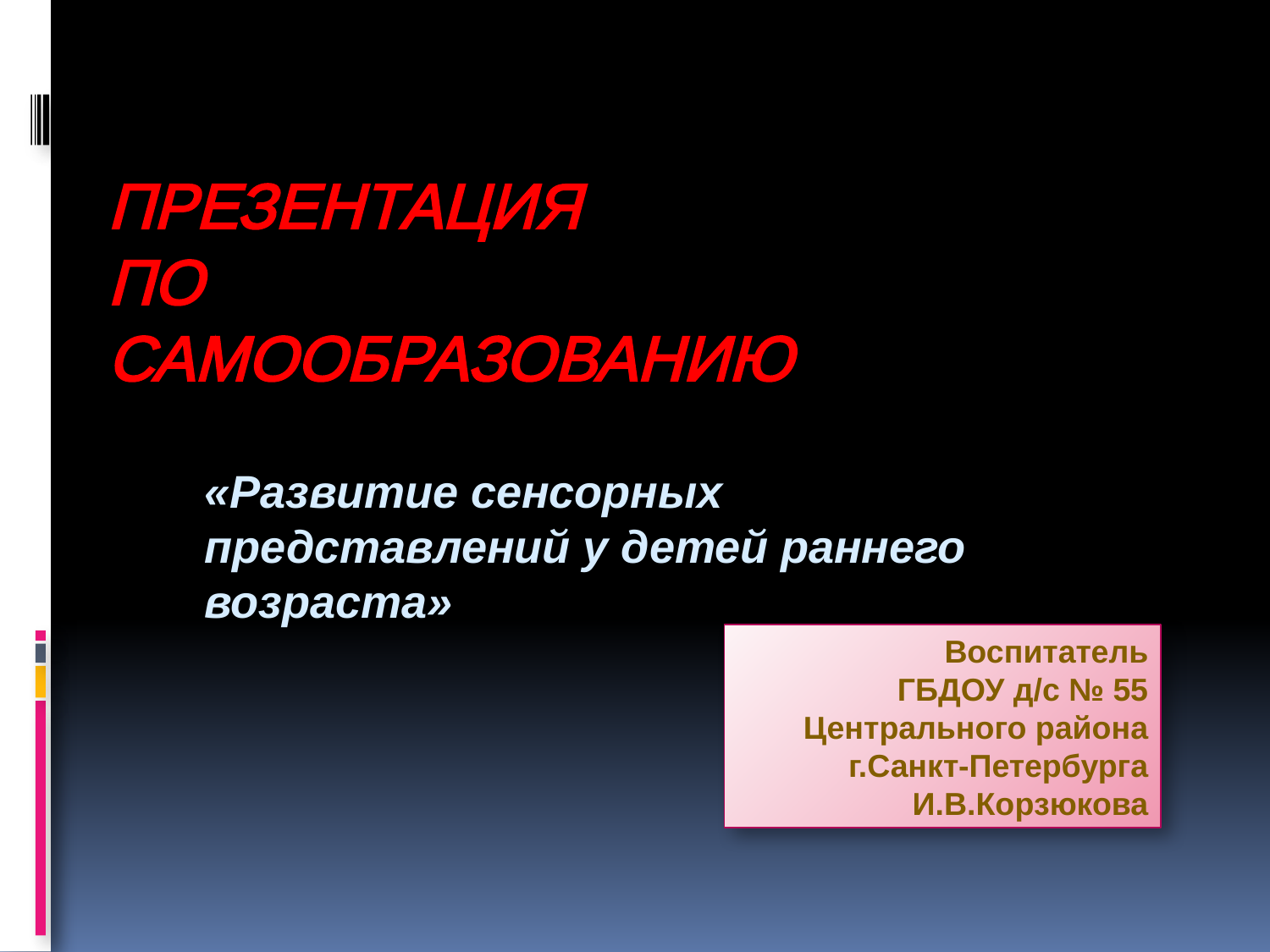

# ПРЕЗЕНТАЦИЯ ПО САМООБРАЗОВАНИЮ
«Развитие сенсорных представлений у детей раннего возраста»

Воспитатель
 ГБДОУ д/с № 55 Центрального района
 г.Санкт-Петербурга И.В.Корзюкова